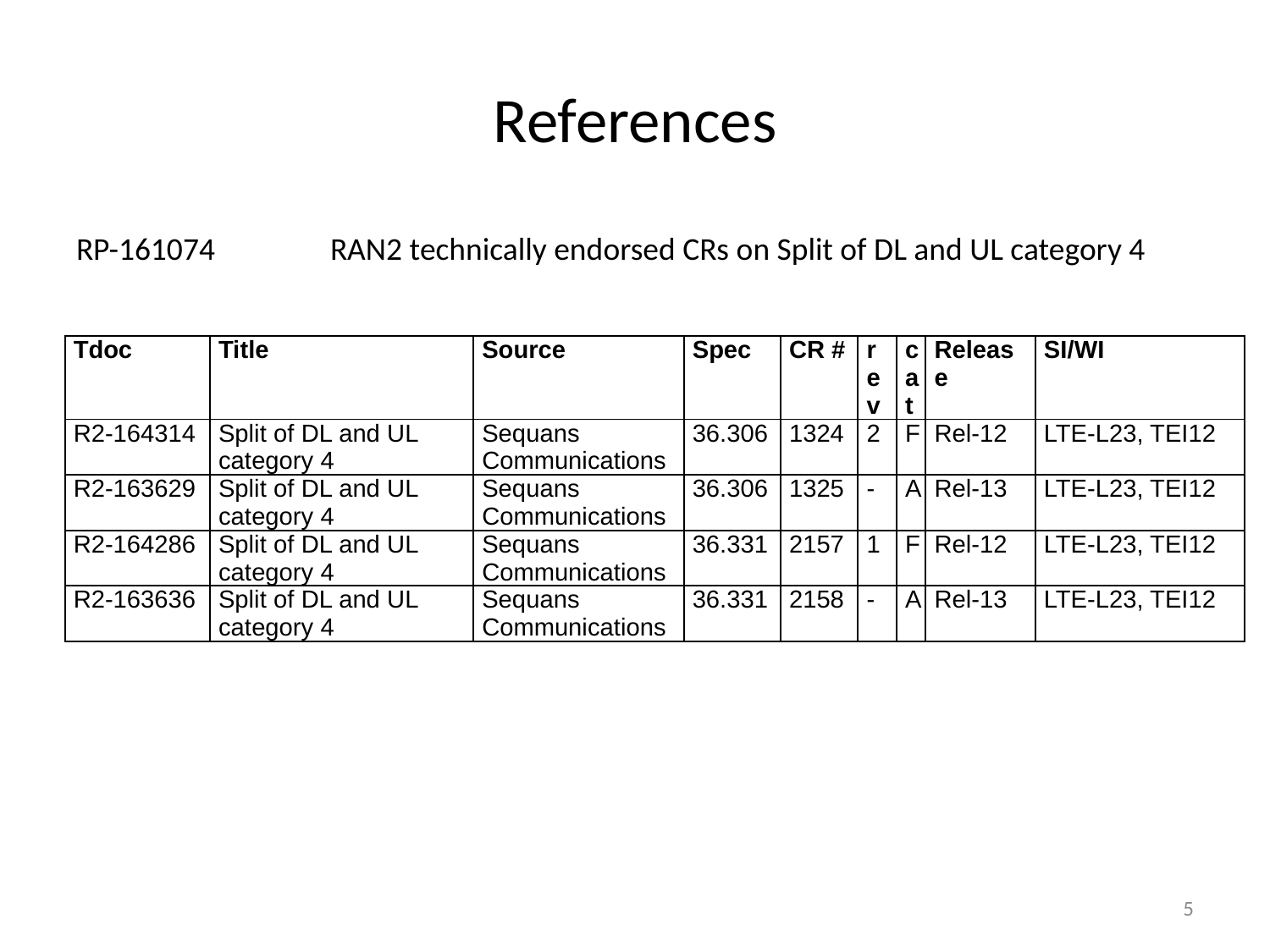

# References
RP-161074	RAN2 technically endorsed CRs on Split of DL and UL category 4

| Tdoc | Title | Source | Spec | CR # | rev | cat | Release | SI/WI |
| --- | --- | --- | --- | --- | --- | --- | --- | --- |
| R2-164314 | Split of DL and UL category 4 | Sequans Communications | 36.306 | 1324 | 2 | F | Rel-12 | LTE-L23, TEI12 |
| R2-163629 | Split of DL and UL category 4 | Sequans Communications | 36.306 | 1325 | - | A | Rel-13 | LTE-L23, TEI12 |
| R2-164286 | Split of DL and UL category 4 | Sequans Communications | 36.331 | 2157 | 1 | F | Rel-12 | LTE-L23, TEI12 |
| R2-163636 | Split of DL and UL category 4 | Sequans Communications | 36.331 | 2158 | - | A | Rel-13 | LTE-L23, TEI12 |
5